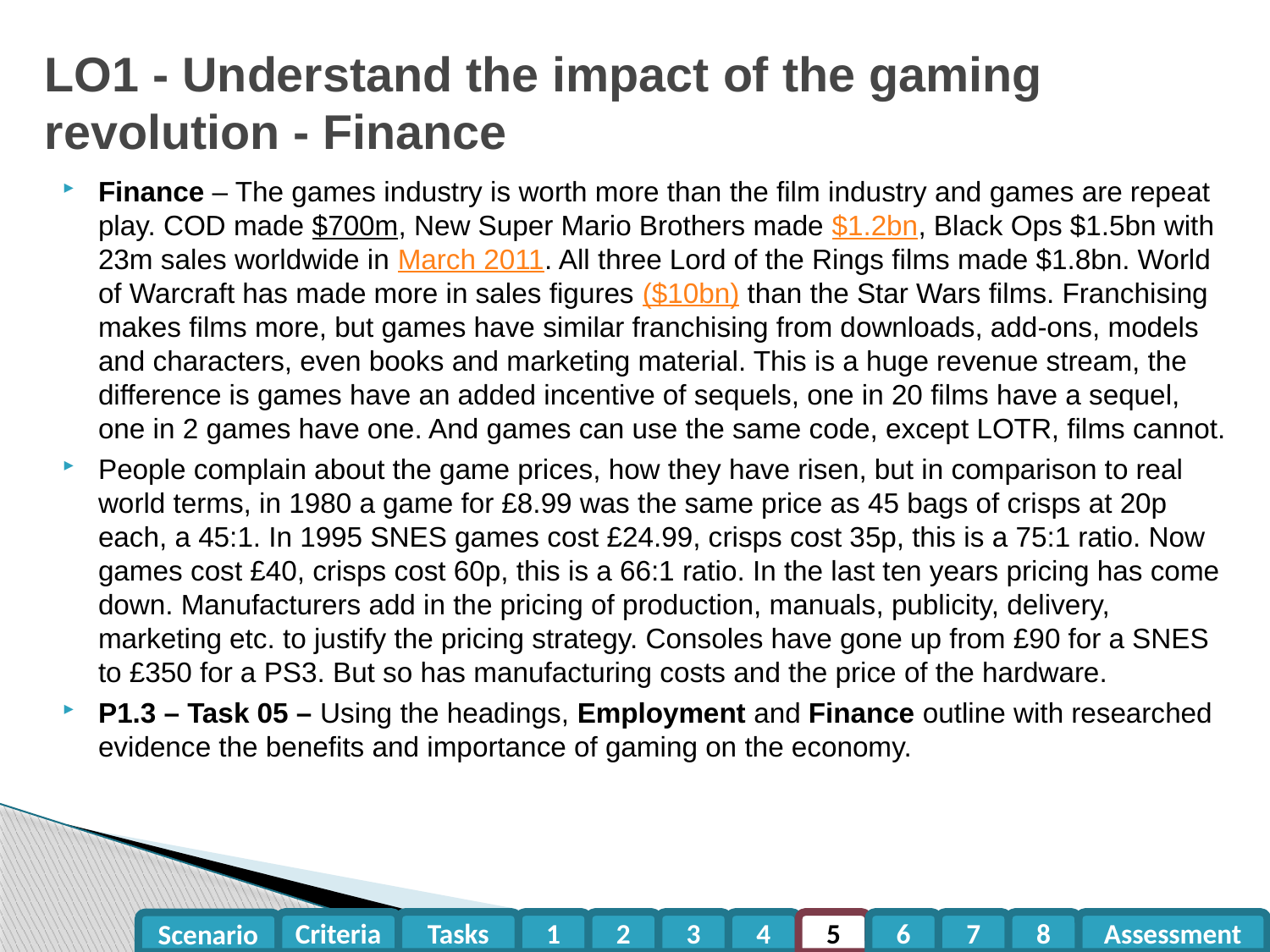

# LO1 - Understand the impact of the gaming revolution - Finance
Finance – The games industry is worth more than the film industry and games are repeat play. COD made $700m, New Super Mario Brothers made $1.2bn, Black Ops $1.5bn with 23m sales worldwide in March 2011. All three Lord of the Rings films made $1.8bn. World of Warcraft has made more in sales figures ($10bn) than the Star Wars films. Franchising makes films more, but games have similar franchising from downloads, add-ons, models and characters, even books and marketing material. This is a huge revenue stream, the difference is games have an added incentive of sequels, one in 20 films have a sequel, one in 2 games have one. And games can use the same code, except LOTR, films cannot.
People complain about the game prices, how they have risen, but in comparison to real world terms, in 1980 a game for £8.99 was the same price as 45 bags of crisps at 20p each, a 45:1. In 1995 SNES games cost £24.99, crisps cost 35p, this is a 75:1 ratio. Now games cost £40, crisps cost 60p, this is a 66:1 ratio. In the last ten years pricing has come down. Manufacturers add in the pricing of production, manuals, publicity, delivery, marketing etc. to justify the pricing strategy. Consoles have gone up from £90 for a SNES to £350 for a PS3. But so has manufacturing costs and the price of the hardware.
P1.3 – Task 05 – Using the headings, Employment and Finance outline with researched evidence the benefits and importance of gaming on the economy.
Criteria
Tasks
1
2
3
4
5
6
7
8
Assessment
Scenario